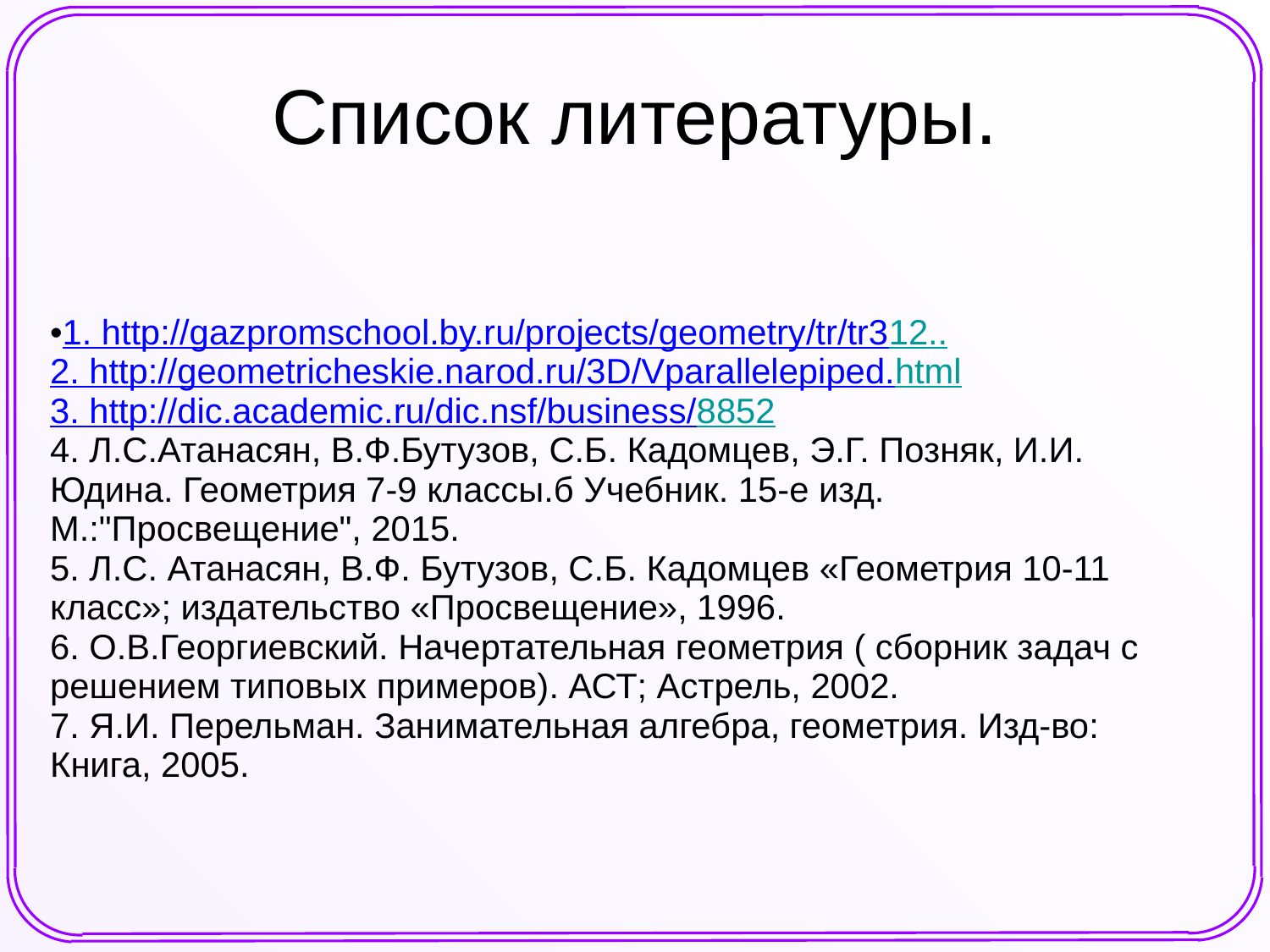

Список литературы.

1. http://gazpromschool.by.ru/projects/geometry/tr/tr312..
2. http://geometricheskie.narod.ru/3D/Vparallelepiped.html
3. http://dic.academic.ru/dic.nsf/business/8852
4. Л.С.Атанасян, В.Ф.Бутузов, С.Б. Кадомцев, Э.Г. Позняк, И.И. Юдина. Геометрия 7-9 классы.б Учебник. 15-е изд. М.:"Просвещение", 2015.
5. Л.С. Атанасян, В.Ф. Бутузов, С.Б. Кадомцев «Геометрия 10-11 класс»; издательство «Просвещение», 1996.
6. О.В.Георгиевский. Начертательная геометрия ( сборник задач с решением типовых примеров). АСТ; Астрель, 2002.
7. Я.И. Перельман. Занимательная алгебра, геометрия. Изд-во: Книга, 2005.